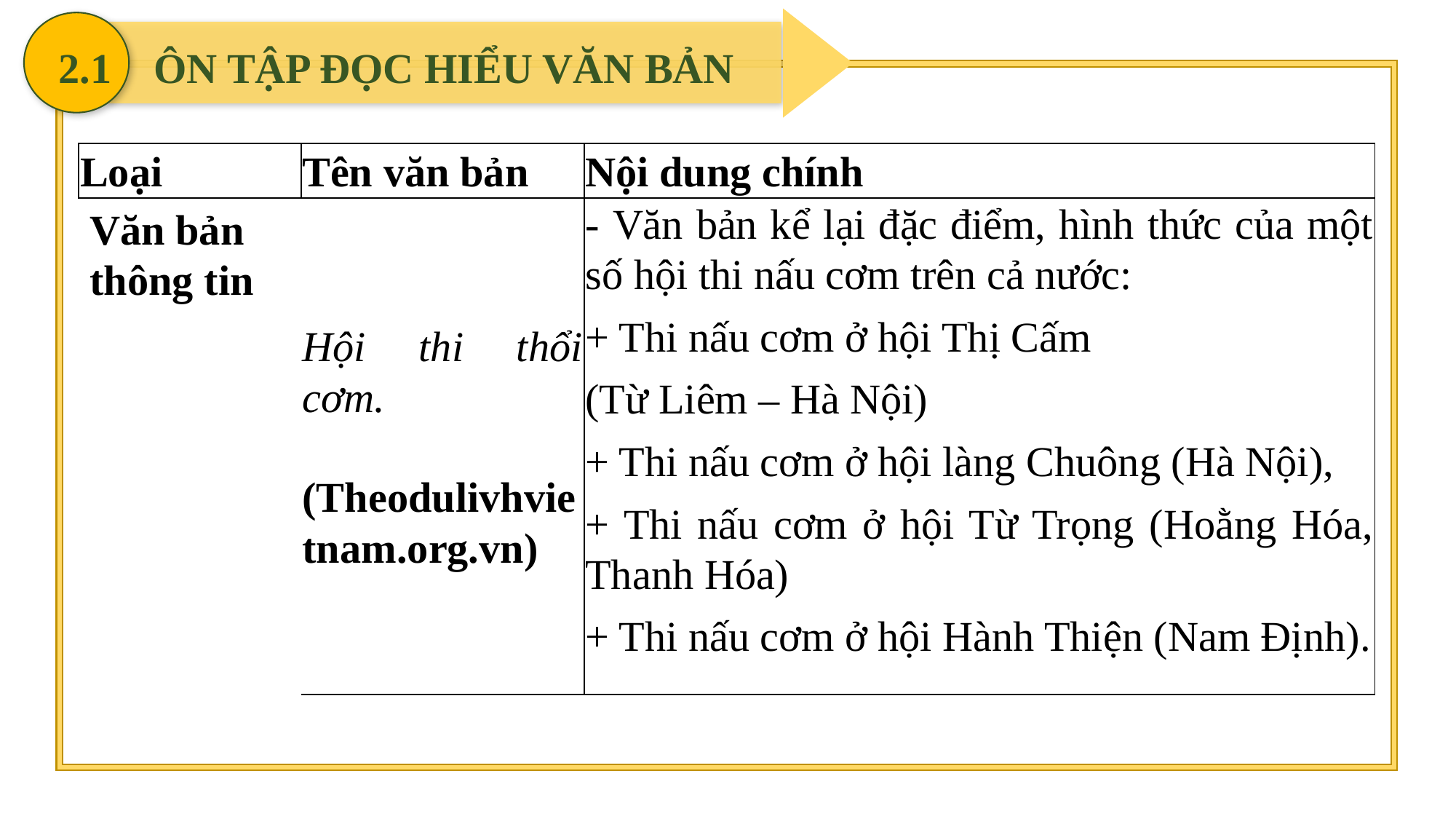

2.1    ÔN TẬP ĐỌC HIỂU VĂN BẢN

| Loại | Tên văn bản | Nội dung chính |
| --- | --- | --- |
| Văn bản thông tin | Hội thi thổi cơm. (Theodulivhvietnam.org.vn) | - Văn bản kể lại đặc điểm, hình thức của một số hội thi nấu cơm trên cả nước: + Thi nấu cơm ở hội Thị Cấm (Từ Liêm – Hà Nội) + Thi nấu cơm ở hội làng Chuông (Hà Nội), + Thi nấu cơm ở hội Từ Trọng (Hoằng Hóa, Thanh Hóa) + Thi nấu cơm ở hội Hành Thiện (Nam Định). |